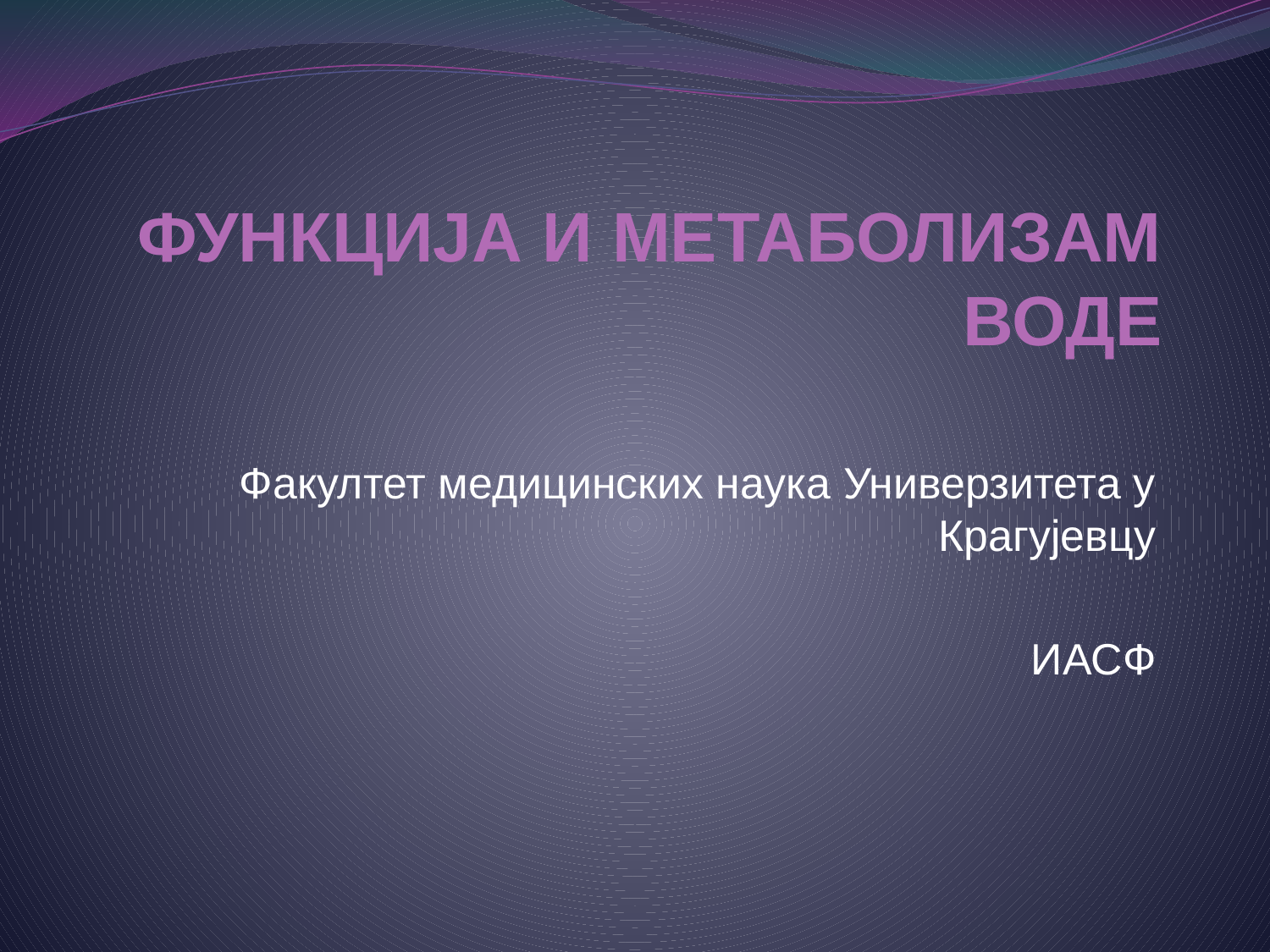

# ФУНКЦИЈА И МЕТАБОЛИЗАМ ВОДЕ
Факултет медицинских наука Универзитета у Крагујевцу

ИАСФ